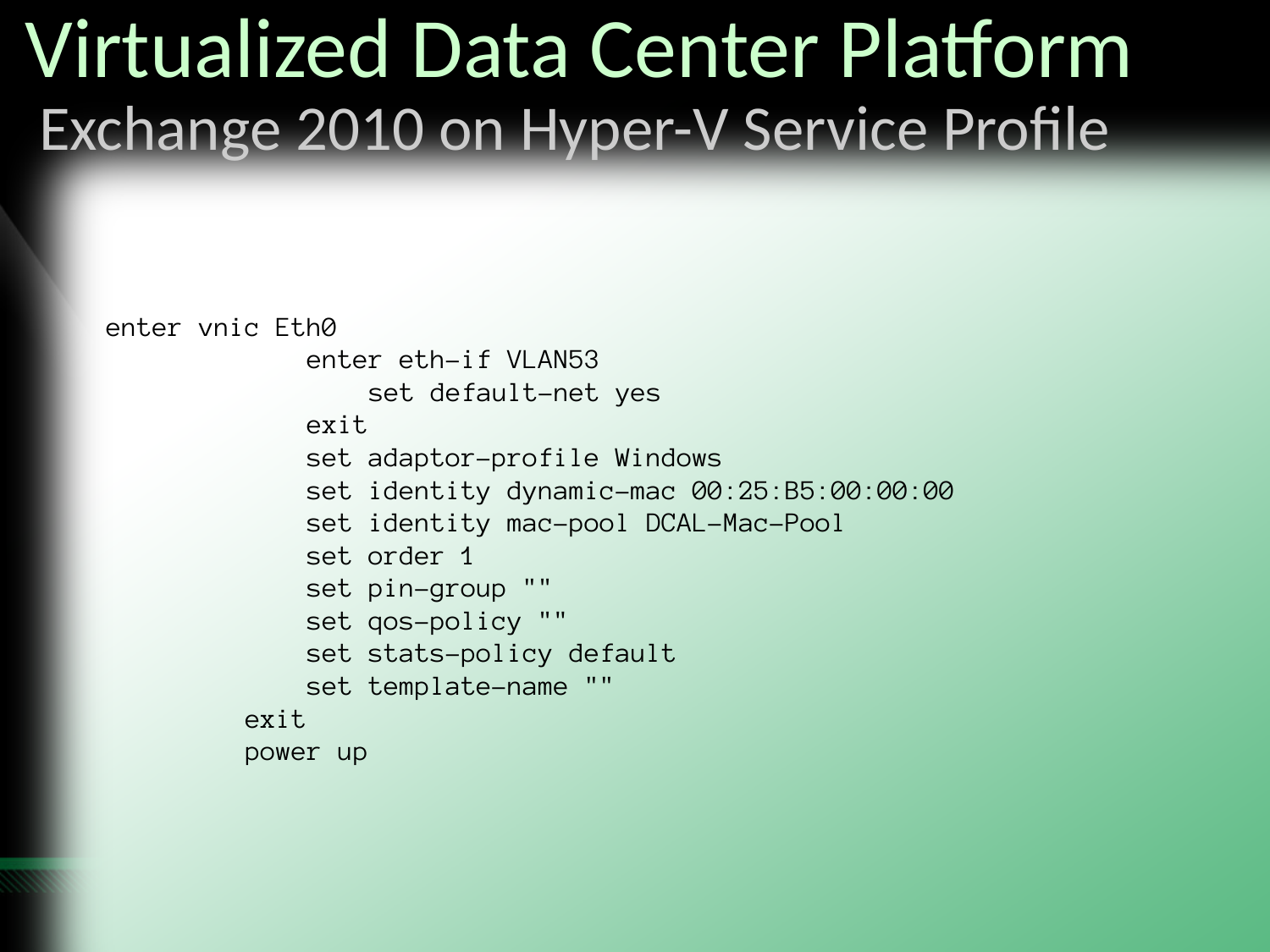

Virtualized Data Center Platform
 Exchange 2010 on Hyper-V Service Profile

enter vnic Eth0
             enter eth-if VLAN53
                 set default-net yes
             exit
             set adaptor-profile Windows
             set identity dynamic-mac 00:25:B5:00:00:00
             set identity mac-pool DCAL-Mac-Pool
             set order 1
             set pin-group ""
             set qos-policy ""
             set stats-policy default
             set template-name ""
         exit
         power up